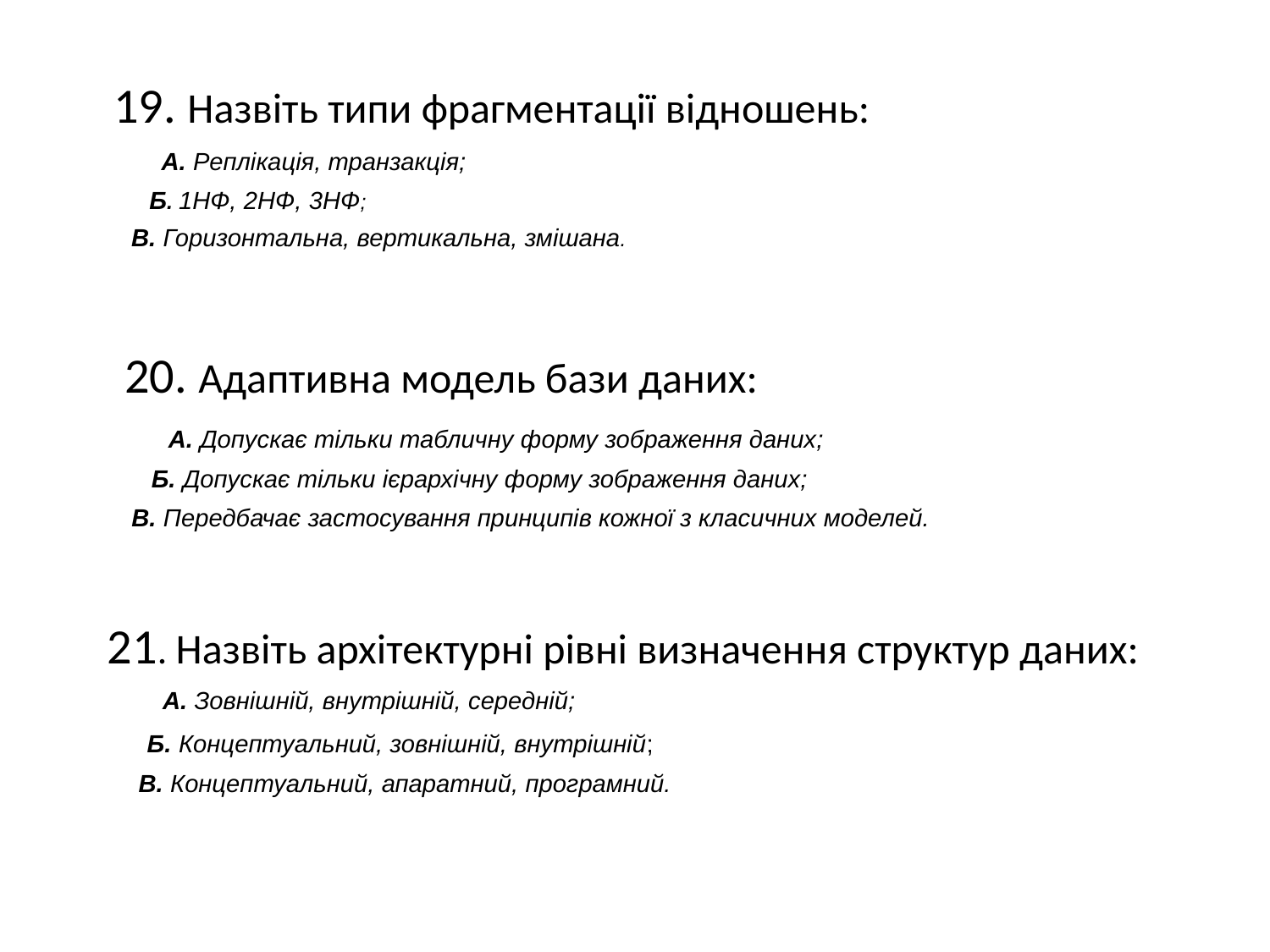

# 19. Назвіть типи фрагментації відношень:
А. Реплікація, транзакція;
   Б. 1НФ, 2НФ, 3НФ;
  В. Горизонтальна, вертикальна, змішана.
20. Адаптивна модель бази даних:
 А. Допускає тільки табличну форму зображення даних;
Б. Допускає тільки ієрархічну форму зображення даних;
В. Передбачає застосування принципів кожної з класичних моделей.
21. Назвіть архітектурні рівні визначення структур даних:
А. Зовнішній, внутрішній, середній;
Б. Концептуальний, зовнішній, внутрішній;
  В. Концептуальний, апаратний, програмний.